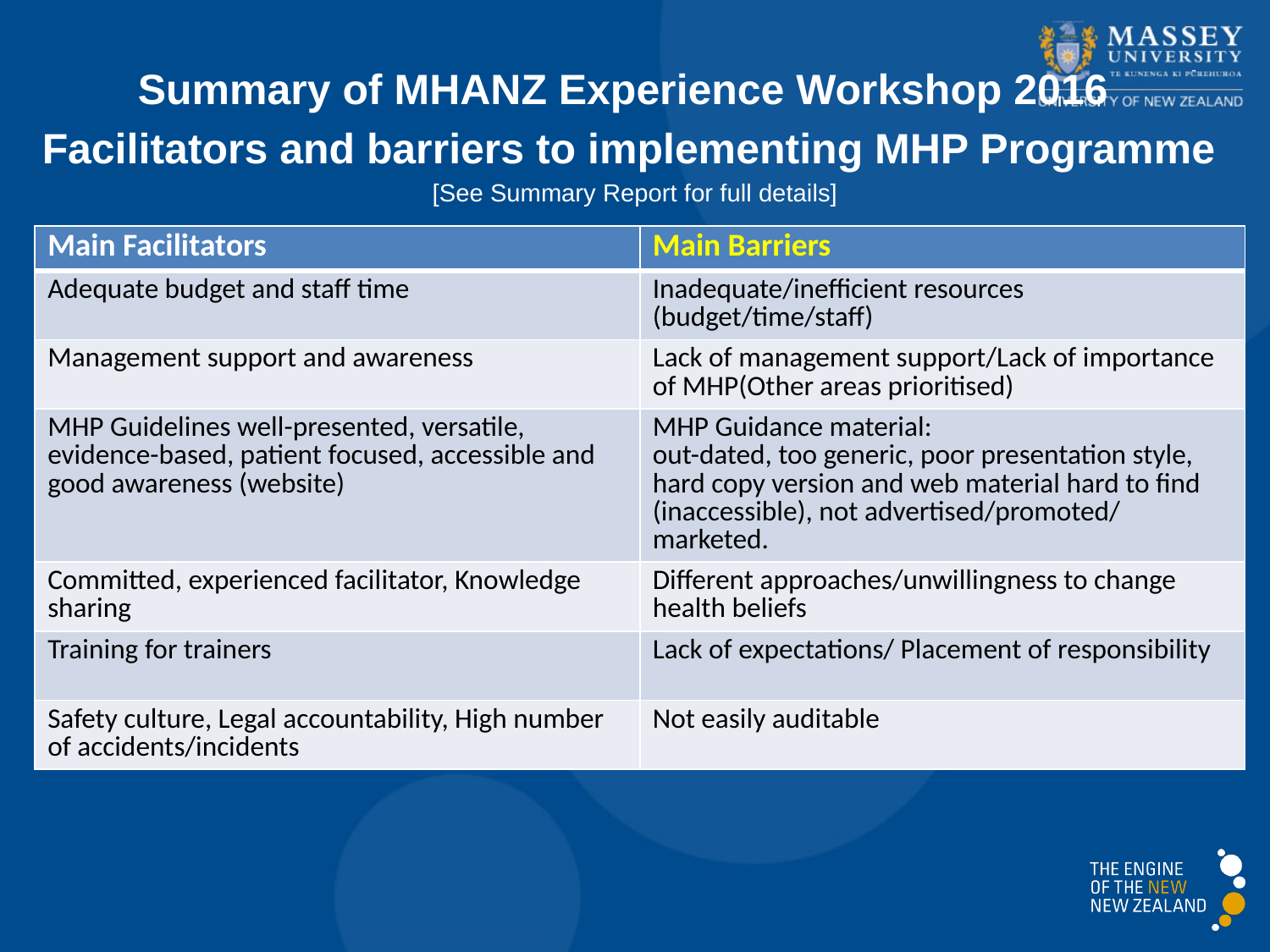

Summary of MHANZ Experience Workshop 2016
Facilitators and barriers to implementing MHP Programme
[See Summary Report for full details]

| Main Facilitators | Main Barriers |
| --- | --- |
| Adequate budget and staff time | Inadequate/inefficient resources (budget/time/staff) |
| Management support and awareness | Lack of management support/Lack of importance of MHP(Other areas prioritised) |
| MHP Guidelines well-presented, versatile, evidence-based, patient focused, accessible and good awareness (website) | MHP Guidance material: out-dated, too generic, poor presentation style, hard copy version and web material hard to find (inaccessible), not advertised/promoted/ marketed. |
| Committed, experienced facilitator, Knowledge sharing | Different approaches/unwillingness to change health beliefs |
| Training for trainers | Lack of expectations/ Placement of responsibility |
| Safety culture, Legal accountability, High number of accidents/incidents | Not easily auditable |